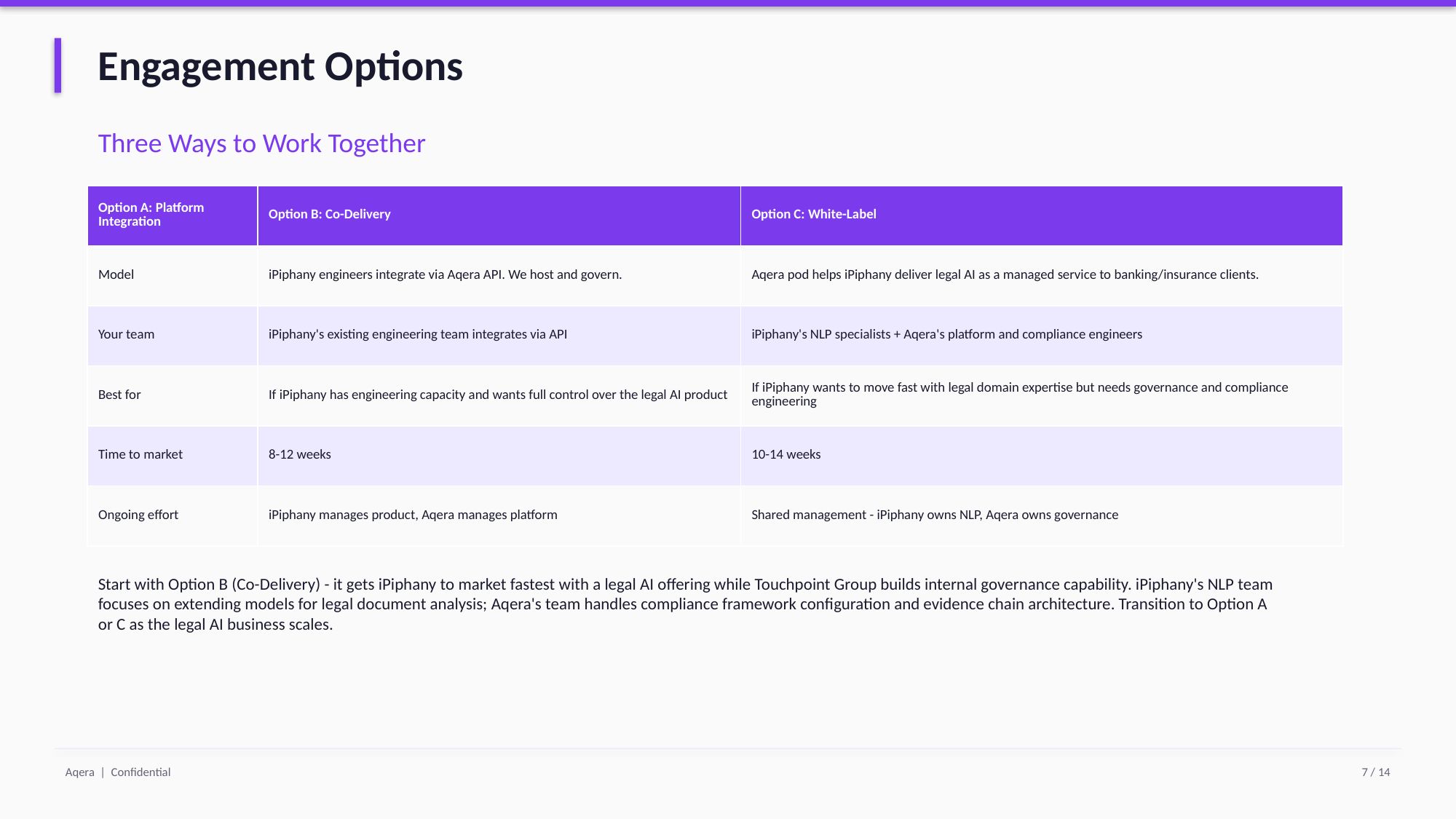

Engagement Options

Three Ways to Work Together
| Option A: Platform Integration | Option B: Co-Delivery | Option C: White-Label |
| --- | --- | --- |
| Model | iPiphany engineers integrate via Aqera API. We host and govern. | Aqera pod helps iPiphany deliver legal AI as a managed service to banking/insurance clients. |
| Your team | iPiphany's existing engineering team integrates via API | iPiphany's NLP specialists + Aqera's platform and compliance engineers |
| Best for | If iPiphany has engineering capacity and wants full control over the legal AI product | If iPiphany wants to move fast with legal domain expertise but needs governance and compliance engineering |
| Time to market | 8-12 weeks | 10-14 weeks |
| Ongoing effort | iPiphany manages product, Aqera manages platform | Shared management - iPiphany owns NLP, Aqera owns governance |
Start with Option B (Co-Delivery) - it gets iPiphany to market fastest with a legal AI offering while Touchpoint Group builds internal governance capability. iPiphany's NLP team focuses on extending models for legal document analysis; Aqera's team handles compliance framework configuration and evidence chain architecture. Transition to Option A or C as the legal AI business scales.

Aqera  |  Confidential
7 / 14